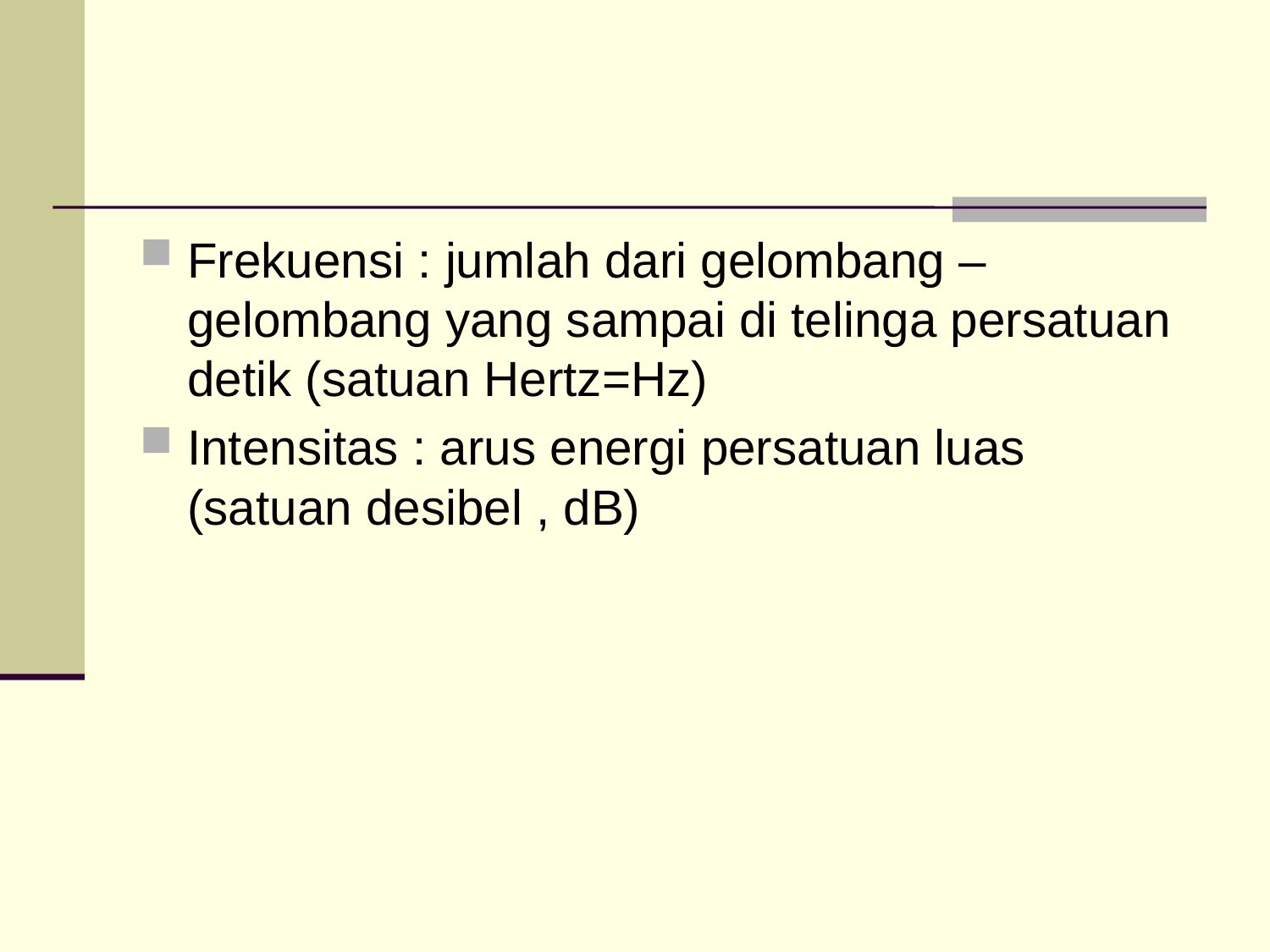

#
Frekuensi : jumlah dari gelombang – gelombang yang sampai di telinga persatuan detik (satuan Hertz=Hz)
Intensitas : arus energi persatuan luas (satuan desibel , dB)